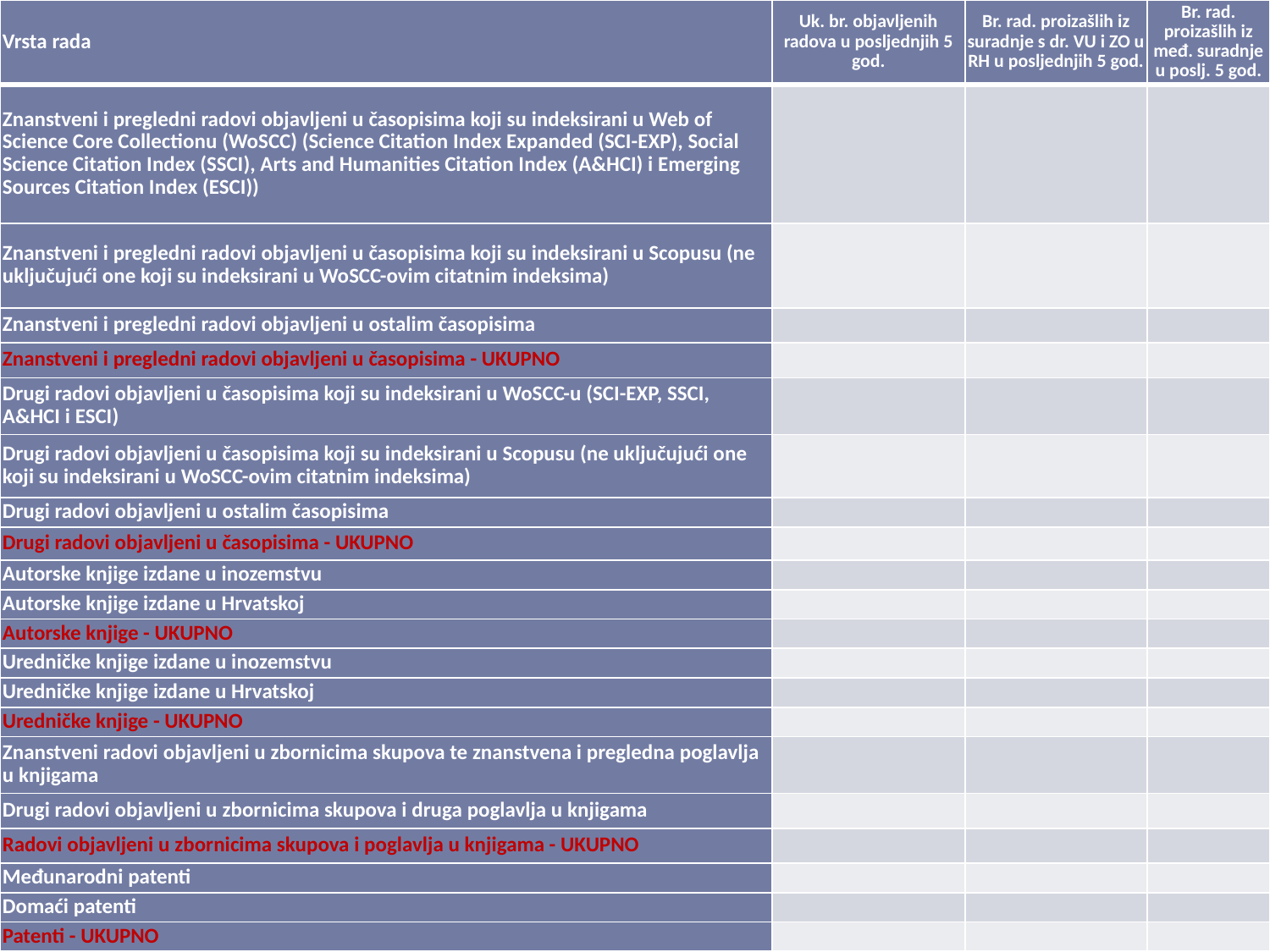

| Vrsta rada | Uk. br. objavljenih radova u posljednjih 5 god. | Br. rad. proizašlih iz suradnje s dr. VU i ZO u RH u posljednjih 5 god. | Br. rad. proizašlih iz međ. suradnje u poslj. 5 god. |
| --- | --- | --- | --- |
| Znanstveni i pregledni radovi objavljeni u časopisima koji su indeksirani u Web of Science Core Collectionu (WoSCC) (Science Citation Index Expanded (SCI-EXP), Social Science Citation Index (SSCI), Arts and Humanities Citation Index (A&HCI) i Emerging Sources Citation Index (ESCI)) |  |  |  |
| Znanstveni i pregledni radovi objavljeni u časopisima koji su indeksirani u Scopusu (ne uključujući one koji su indeksirani u WoSCC-ovim citatnim indeksima) |  |  |  |
| Znanstveni i pregledni radovi objavljeni u ostalim časopisima |  |  |  |
| Znanstveni i pregledni radovi objavljeni u časopisima - UKUPNO |  |  |  |
| Drugi radovi objavljeni u časopisima koji su indeksirani u WoSCC-u (SCI-EXP, SSCI, A&HCI i ESCI) |  |  |  |
| Drugi radovi objavljeni u časopisima koji su indeksirani u Scopusu (ne uključujući one koji su indeksirani u WoSCC-ovim citatnim indeksima) |  |  |  |
| Drugi radovi objavljeni u ostalim časopisima |  |  |  |
| Drugi radovi objavljeni u časopisima - UKUPNO |  |  |  |
| Autorske knjige izdane u inozemstvu |  |  |  |
| Autorske knjige izdane u Hrvatskoj |  |  |  |
| Autorske knjige - UKUPNO |  |  |  |
| Uredničke knjige izdane u inozemstvu |  |  |  |
| Uredničke knjige izdane u Hrvatskoj |  |  |  |
| Uredničke knjige - UKUPNO |  |  |  |
| Znanstveni radovi objavljeni u zbornicima skupova te znanstvena i pregledna poglavlja u knjigama |  |  |  |
| Drugi radovi objavljeni u zbornicima skupova i druga poglavlja u knjigama |  |  |  |
| Radovi objavljeni u zbornicima skupova i poglavlja u knjigama - UKUPNO |  |  |  |
| Međunarodni patenti |  |  |  |
| Domaći patenti |  |  |  |
| Patenti - UKUPNO |  |  |  |